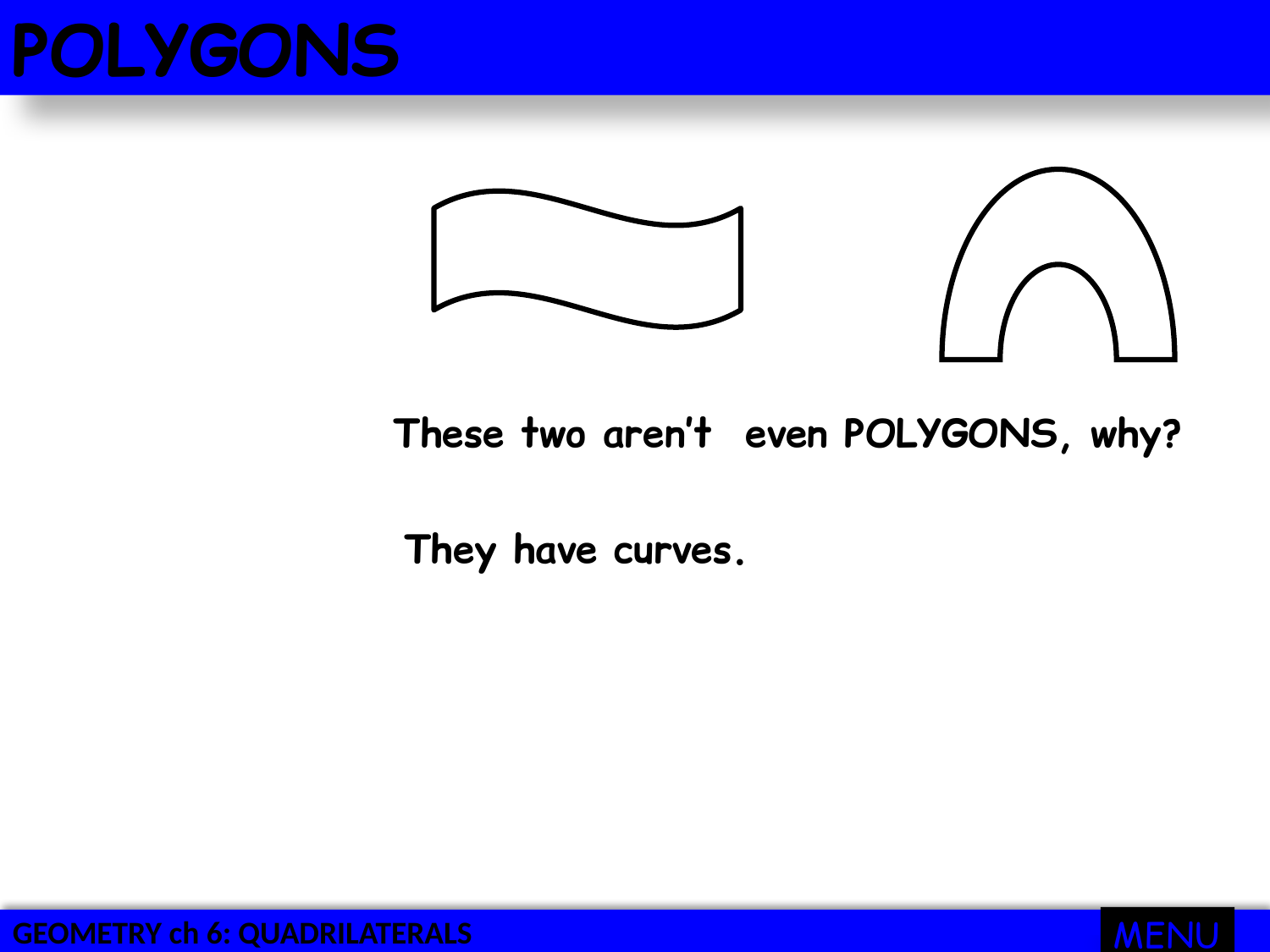

POLYGONS

These two aren’t  even POLYGONS, why?
They have curves.
MENU
GEOMETRY ch 6: QUADRILATERALS